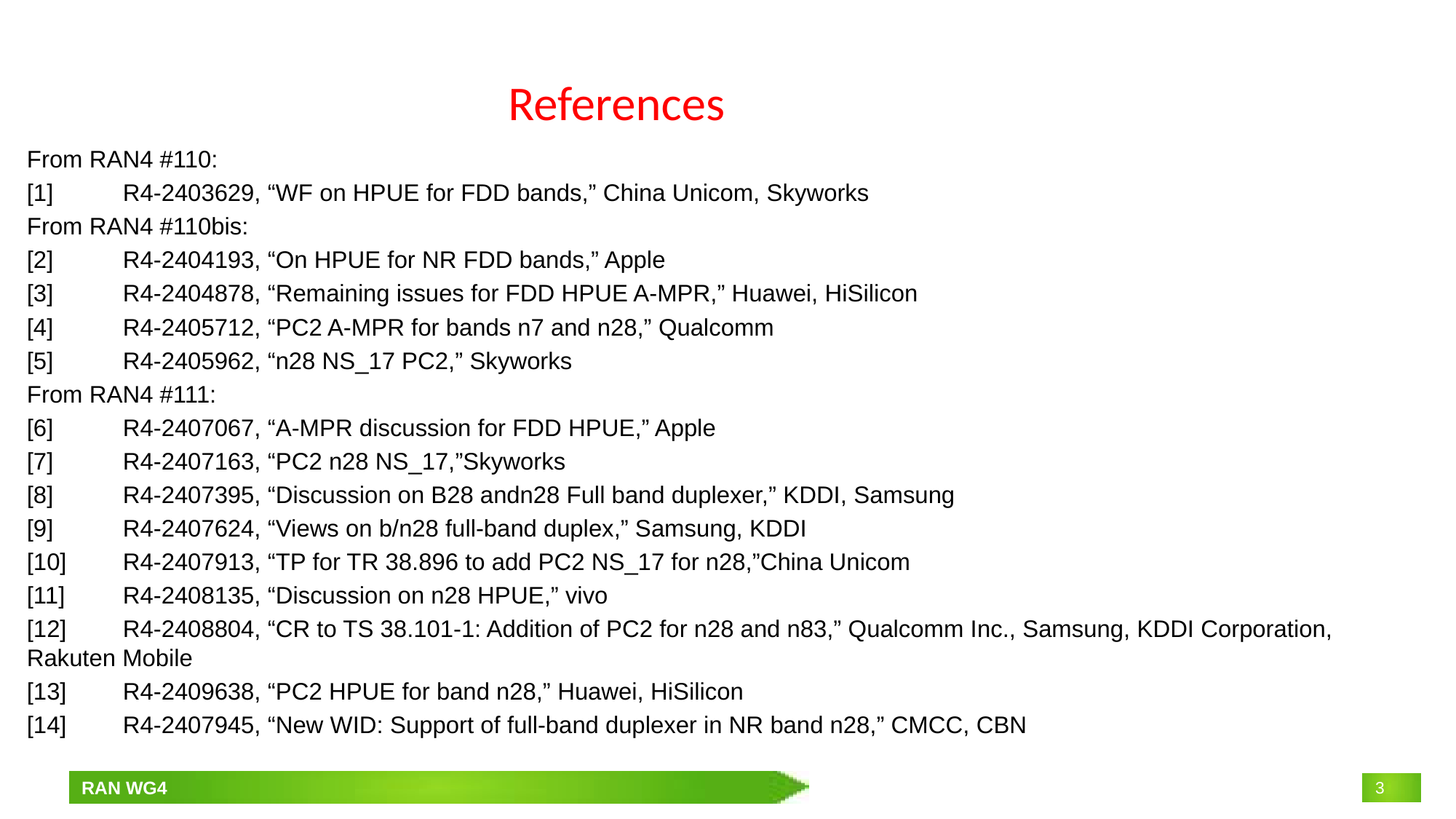

# References
From RAN4 #110:
[1]	R4-2403629, “WF on HPUE for FDD bands,” China Unicom, Skyworks
From RAN4 #110bis:
[2]	R4-2404193, “On HPUE for NR FDD bands,” Apple
[3]	R4-2404878, “Remaining issues for FDD HPUE A-MPR,” Huawei, HiSilicon
[4]	R4-2405712, “PC2 A-MPR for bands n7 and n28,” Qualcomm
[5]	R4-2405962, “n28 NS_17 PC2,” Skyworks
From RAN4 #111:
[6]	R4-2407067, “A-MPR discussion for FDD HPUE,” Apple
[7]	R4-2407163, “PC2 n28 NS_17,”Skyworks
[8]	R4-2407395, “Discussion on B28 andn28 Full band duplexer,” KDDI, Samsung
[9]	R4-2407624, “Views on b/n28 full-band duplex,” Samsung, KDDI
[10]	R4-2407913, “TP for TR 38.896 to add PC2 NS_17 for n28,”China Unicom
[11]	R4-2408135, “Discussion on n28 HPUE,” vivo
[12]	R4-2408804, “CR to TS 38.101-1: Addition of PC2 for n28 and n83,” Qualcomm Inc., Samsung, KDDI Corporation, Rakuten Mobile
[13]	R4-2409638, “PC2 HPUE for band n28,” Huawei, HiSilicon
[14]	R4-2407945, “New WID: Support of full-band duplexer in NR band n28,” CMCC, CBN